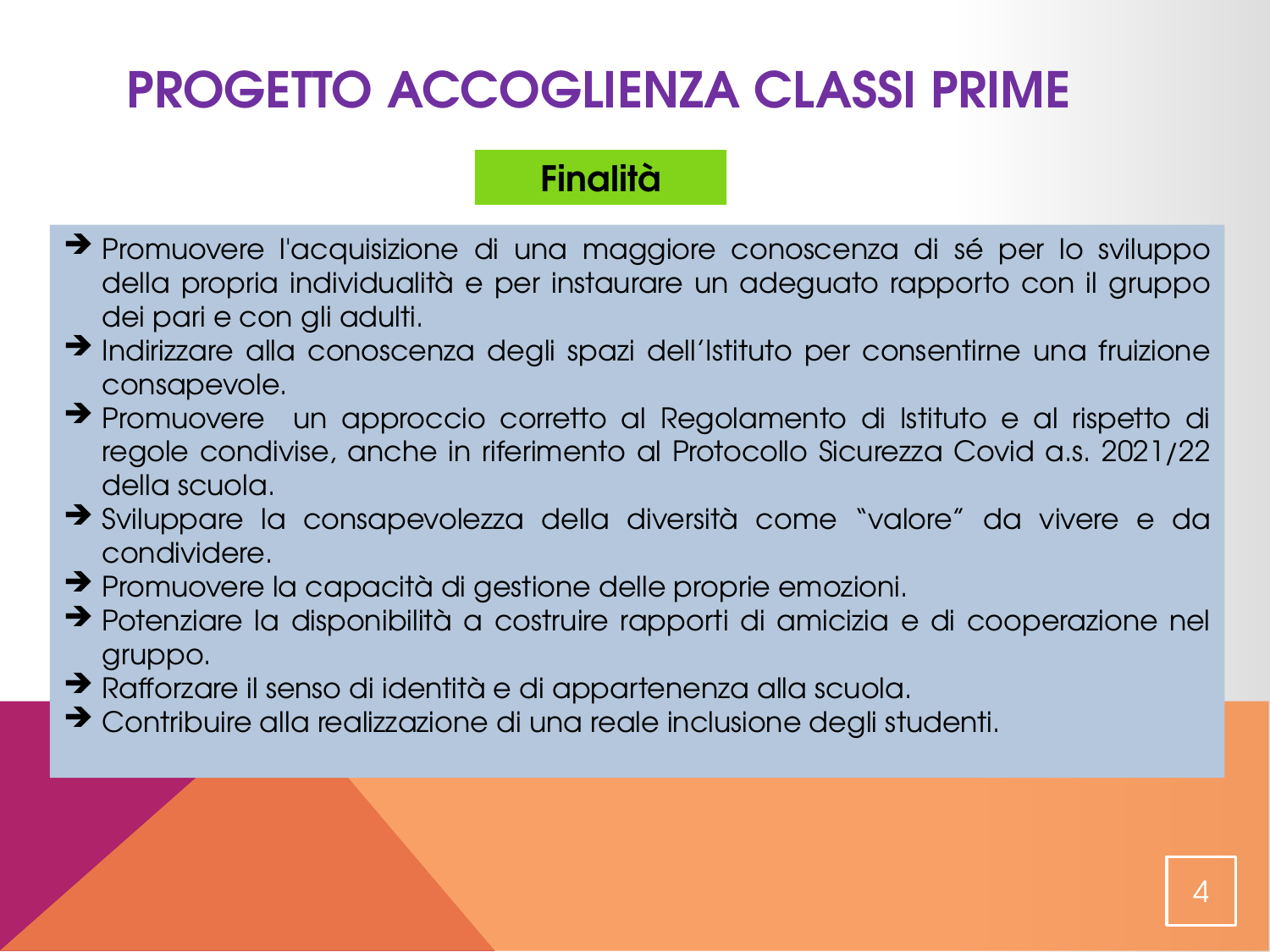

Progetto Accoglienza classi prime
Finalità
Promuovere l'acquisizione di una maggiore conoscenza di sé per lo sviluppo della propria individualità e per instaurare un adeguato rapporto con il gruppo dei pari e con gli adulti.
Indirizzare alla conoscenza degli spazi dell’Istituto per consentirne una fruizione consapevole.
Promuovere  un approccio corretto al Regolamento di Istituto e al rispetto di regole condivise, anche in riferimento al Protocollo Sicurezza Covid a.s. 2021/22 della scuola.
Sviluppare la consapevolezza della diversità come “valore” da vivere e da condividere.
Promuovere la capacità di gestione delle proprie emozioni.
Potenziare la disponibilità a costruire rapporti di amicizia e di cooperazione nel gruppo.
Rafforzare il senso di identità e di appartenenza alla scuola.
Contribuire alla realizzazione di una reale inclusione degli studenti.

4